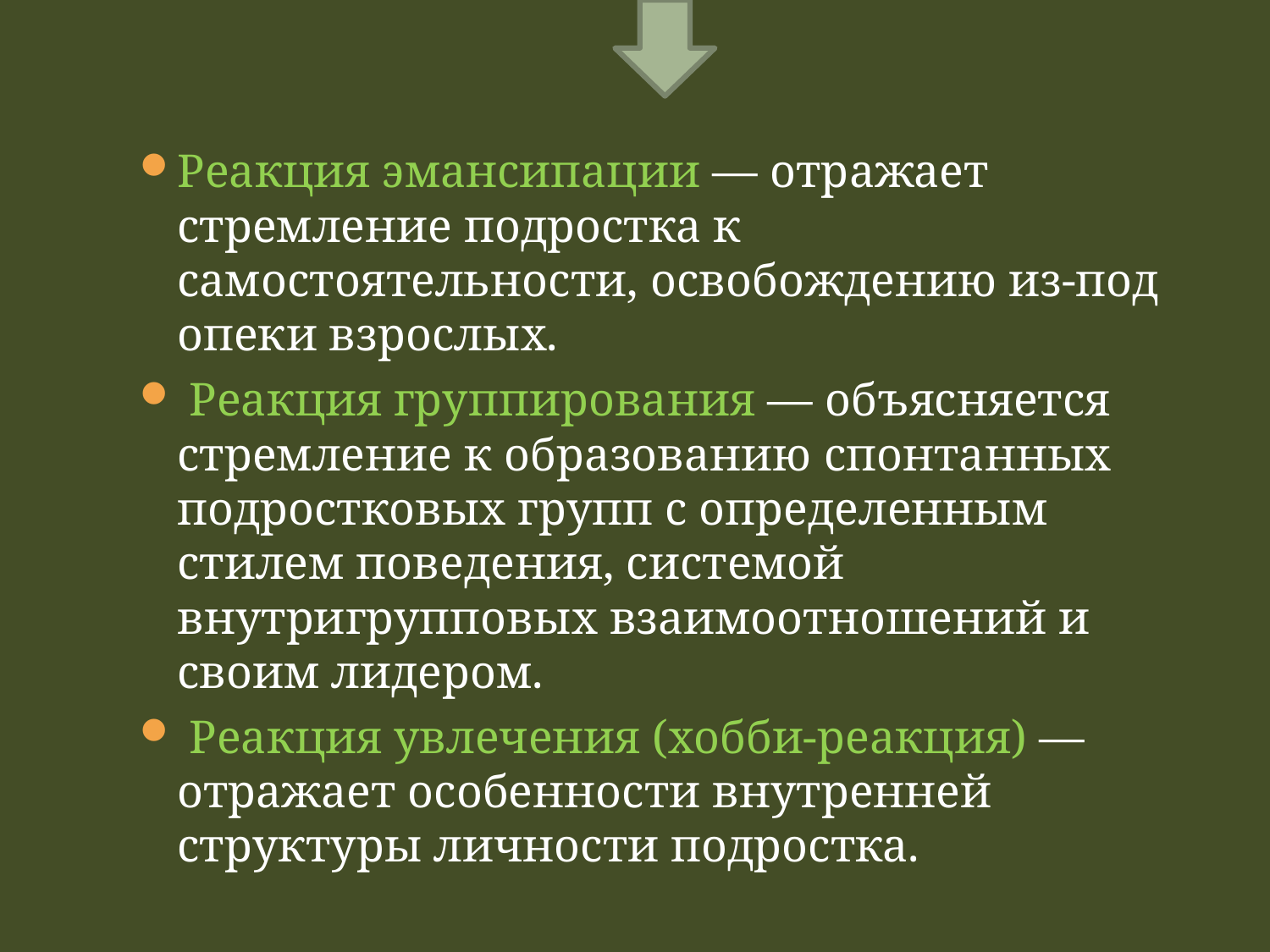

Реакция эмансипации — отражает стремление подростка к самостоятельности, освобождению из-под опеки взрослых.
 Реакция группирования — объясняется стремление к образованию спонтанных подростковых групп с определенным стилем поведения, системой внутригрупповых взаимоотношений и своим лидером.
 Реакция увлечения (хобби-реакция) — отражает особенности внутренней структуры личности подростка.